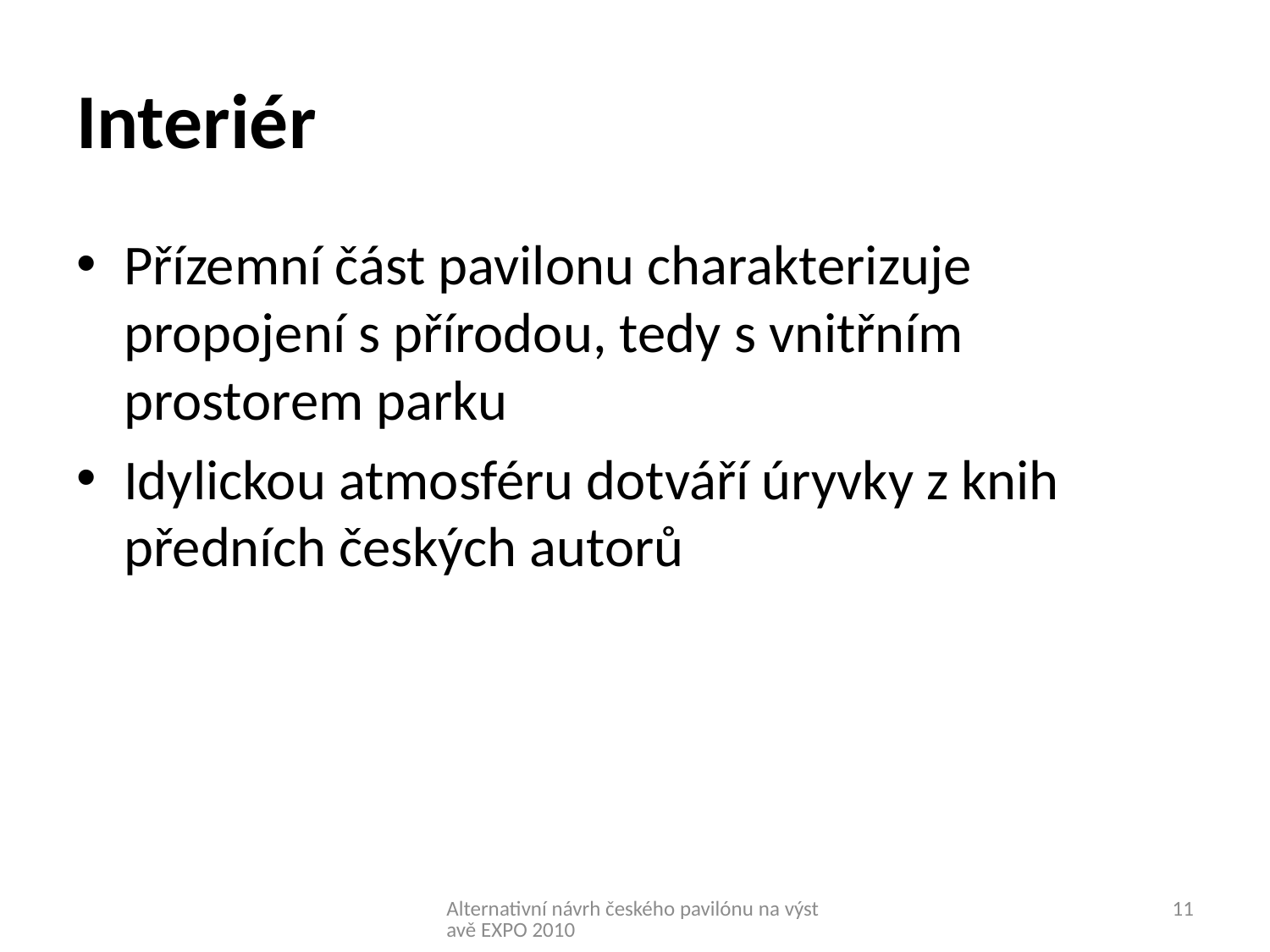

# Interiér
Přízemní část pavilonu charakterizuje propojení s přírodou, tedy s vnitřním prostorem parku
Idylickou atmosféru dotváří úryvky z knih předních českých autorů

Alternativní návrh českého pavilónu na výstavě EXPO 2010
11